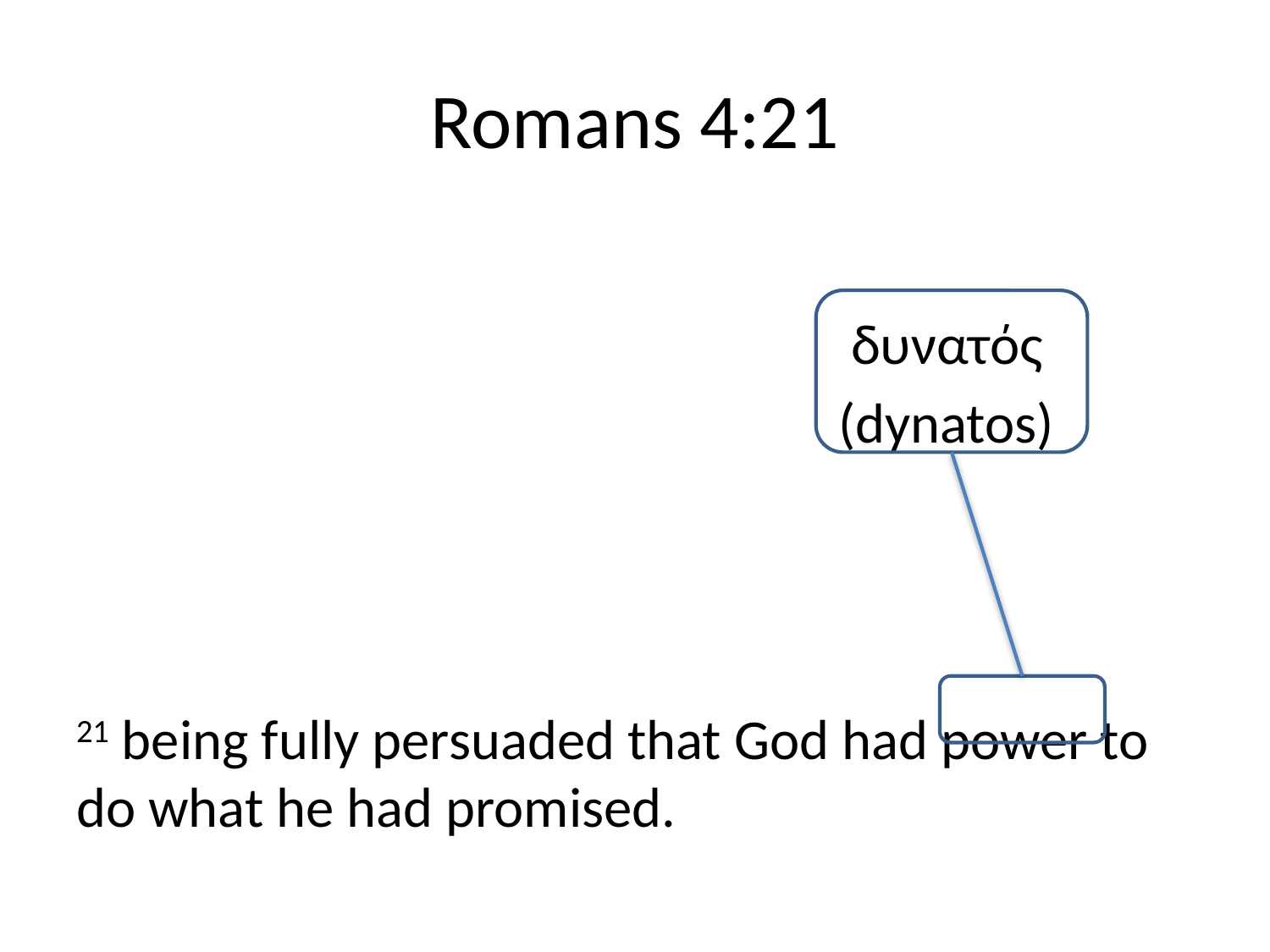

# Romans 4:21

						 δυνατός
						(dynatos)

21 being fully persuaded that God had power to do what he had promised.